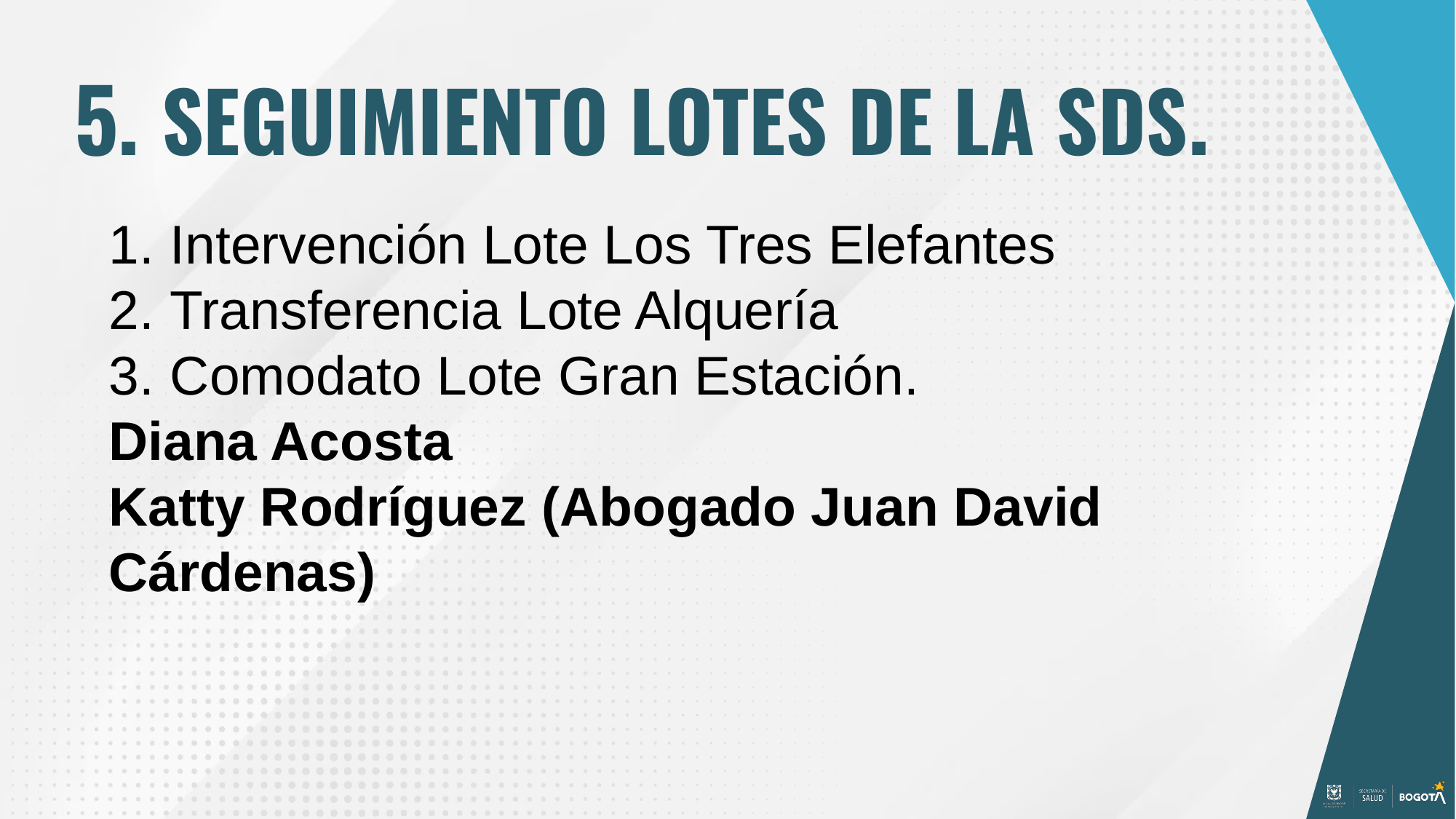

5. SEGUIMIENTO LOTES DE LA SDS.
Intervención Lote Los Tres Elefantes
Transferencia Lote Alquería
Comodato Lote Gran Estación.
Diana Acosta
Katty Rodríguez (Abogado Juan David Cárdenas)